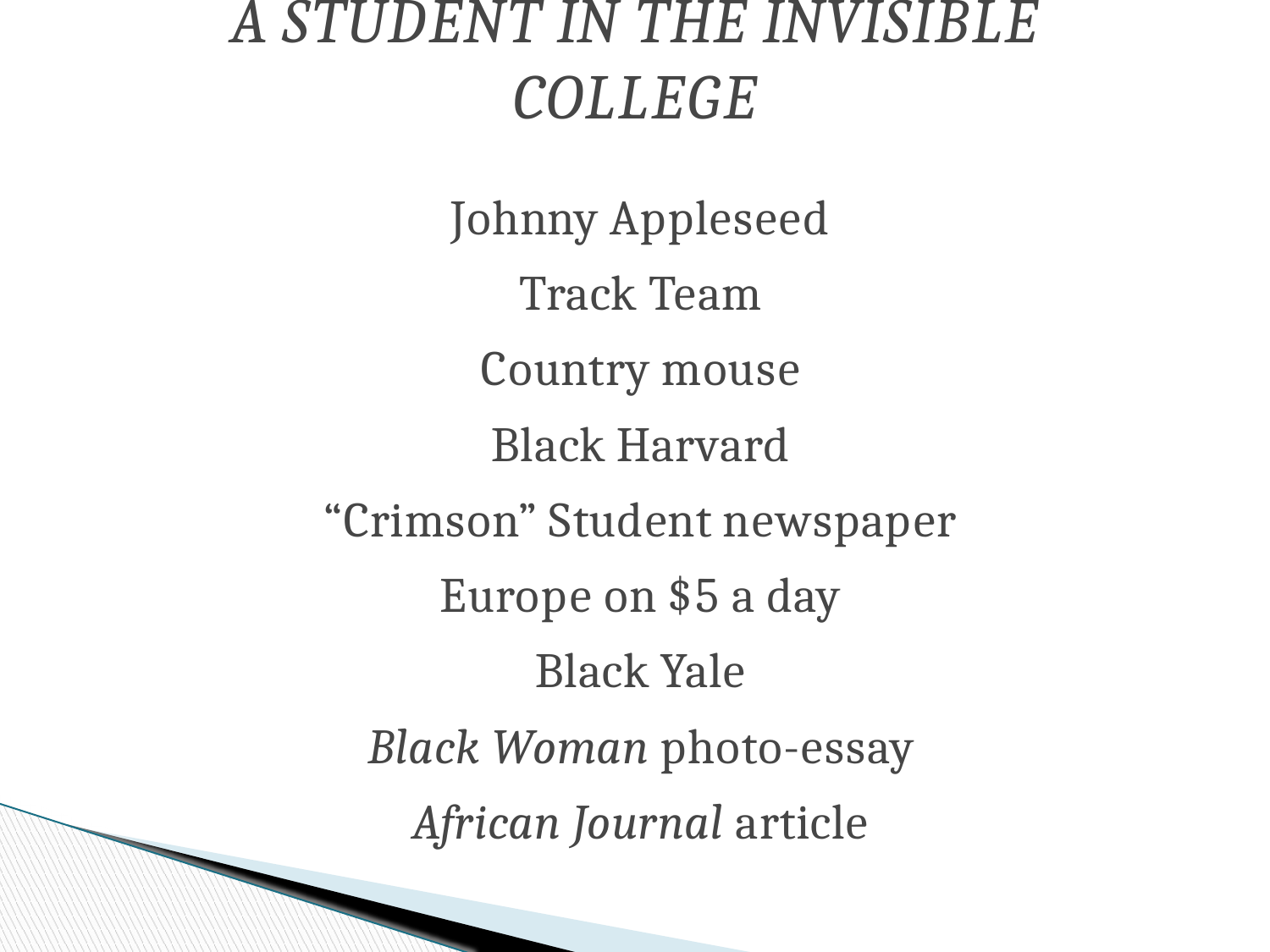

A Student In the Invisible College
Johnny Appleseed
Track Team
Country mouse
Black Harvard
“Crimson” Student newspaper
Europe on $5 a day
Black Yale
Black Woman photo-essay
African Journal article